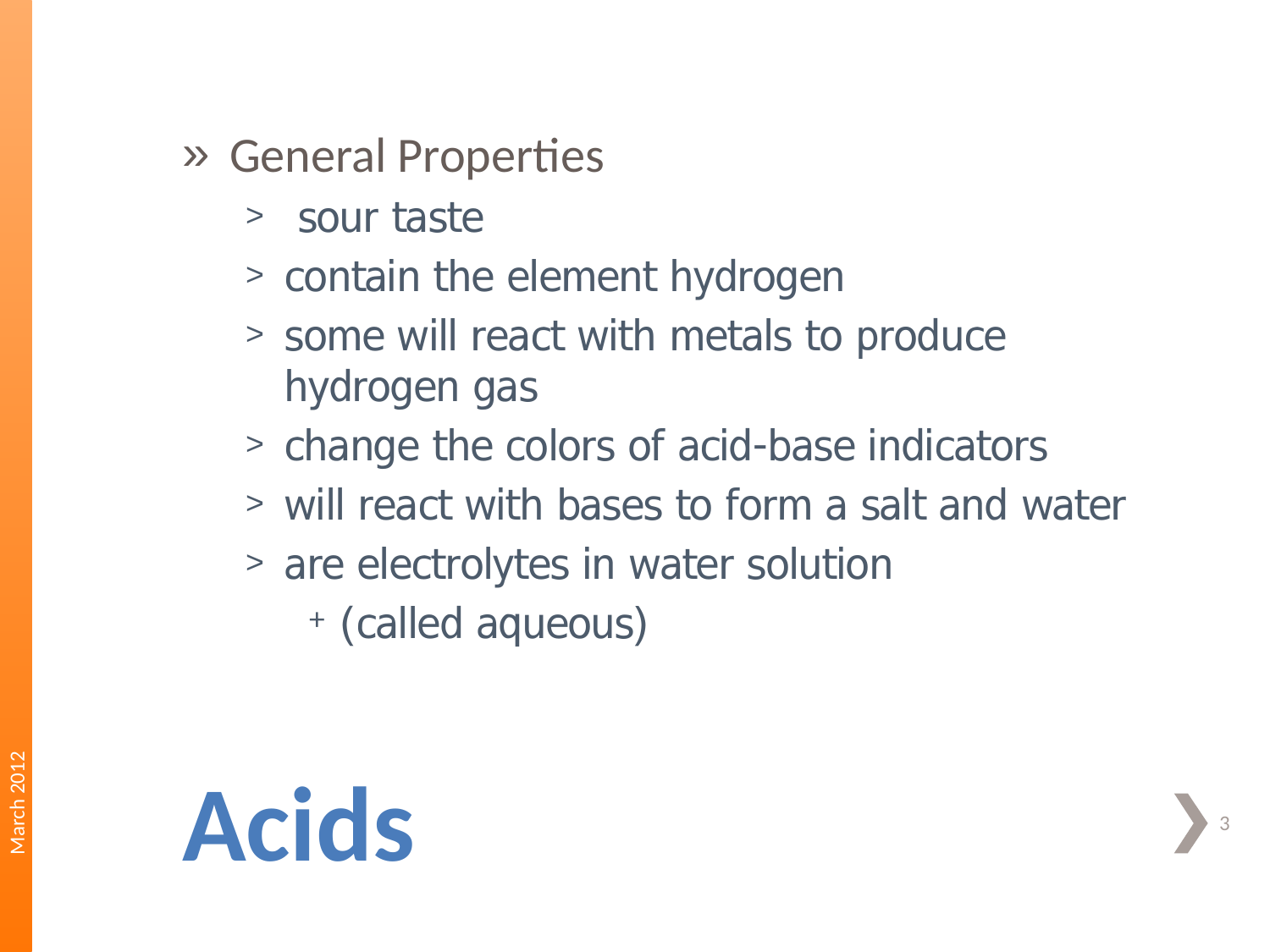

General Properties
 sour taste
contain the element hydrogen
some will react with metals to produce hydrogen gas
change the colors of acid-base indicators
will react with bases to form a salt and water
are electrolytes in water solution
(called aqueous)

March 2012
# Acids
3